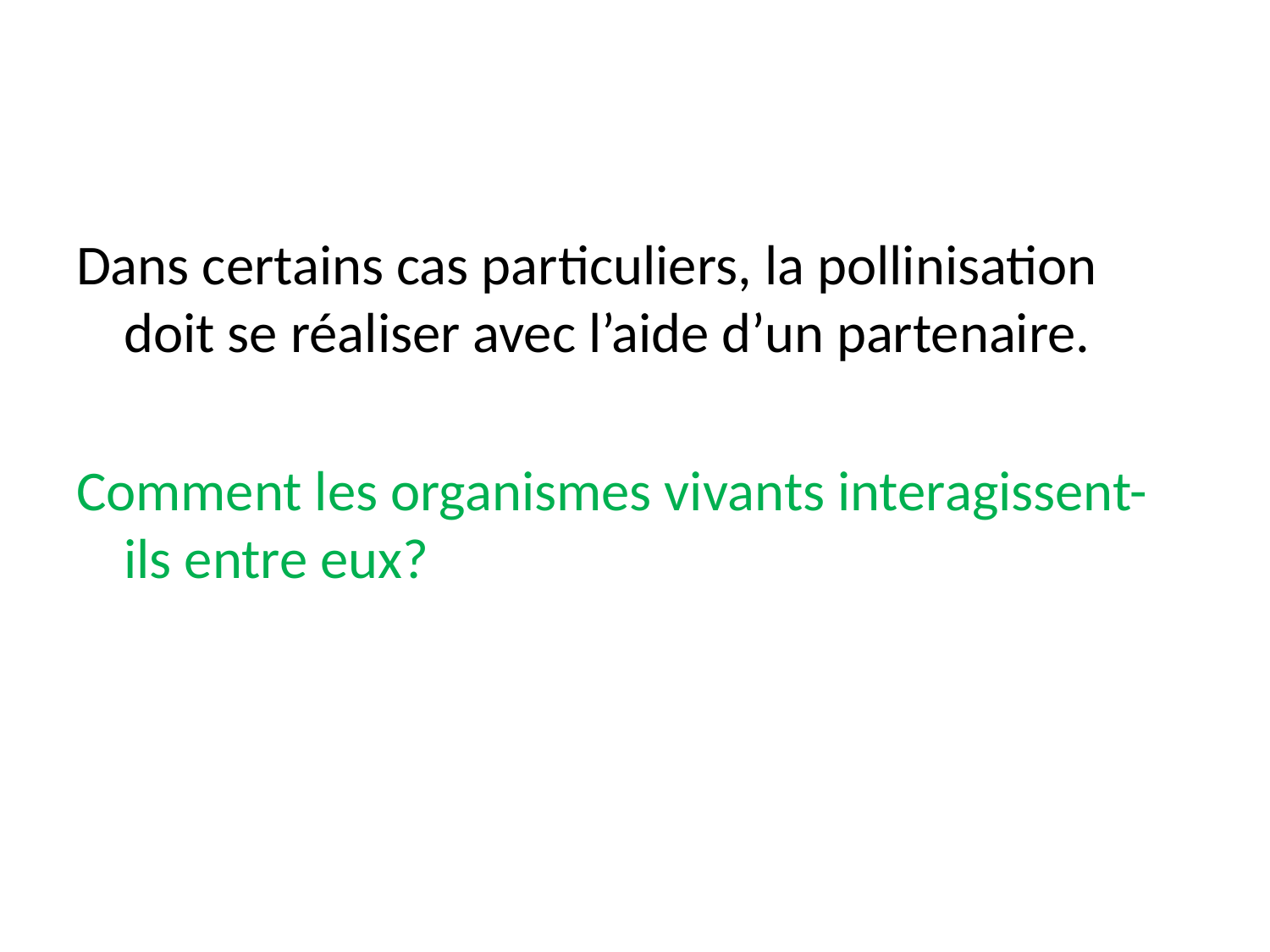

#
Dans certains cas particuliers, la pollinisation doit se réaliser avec l’aide d’un partenaire.

Comment les organismes vivants interagissent-ils entre eux?